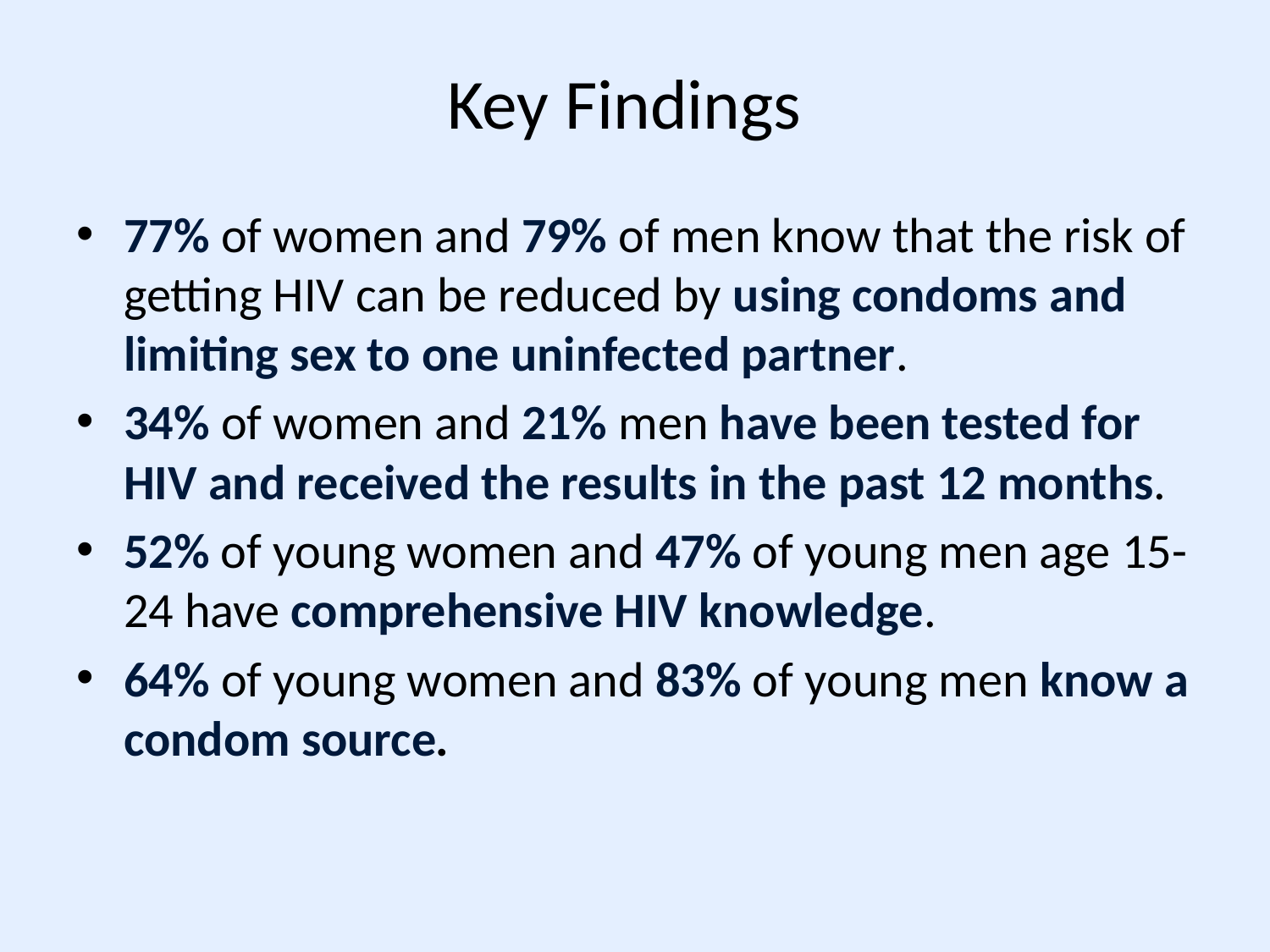

# Key Findings
77% of women and 79% of men know that the risk of getting HIV can be reduced by using condoms and limiting sex to one uninfected partner.
34% of women and 21% men have been tested for HIV and received the results in the past 12 months.
52% of young women and 47% of young men age 15-24 have comprehensive HIV knowledge.
64% of young women and 83% of young men know a condom source.